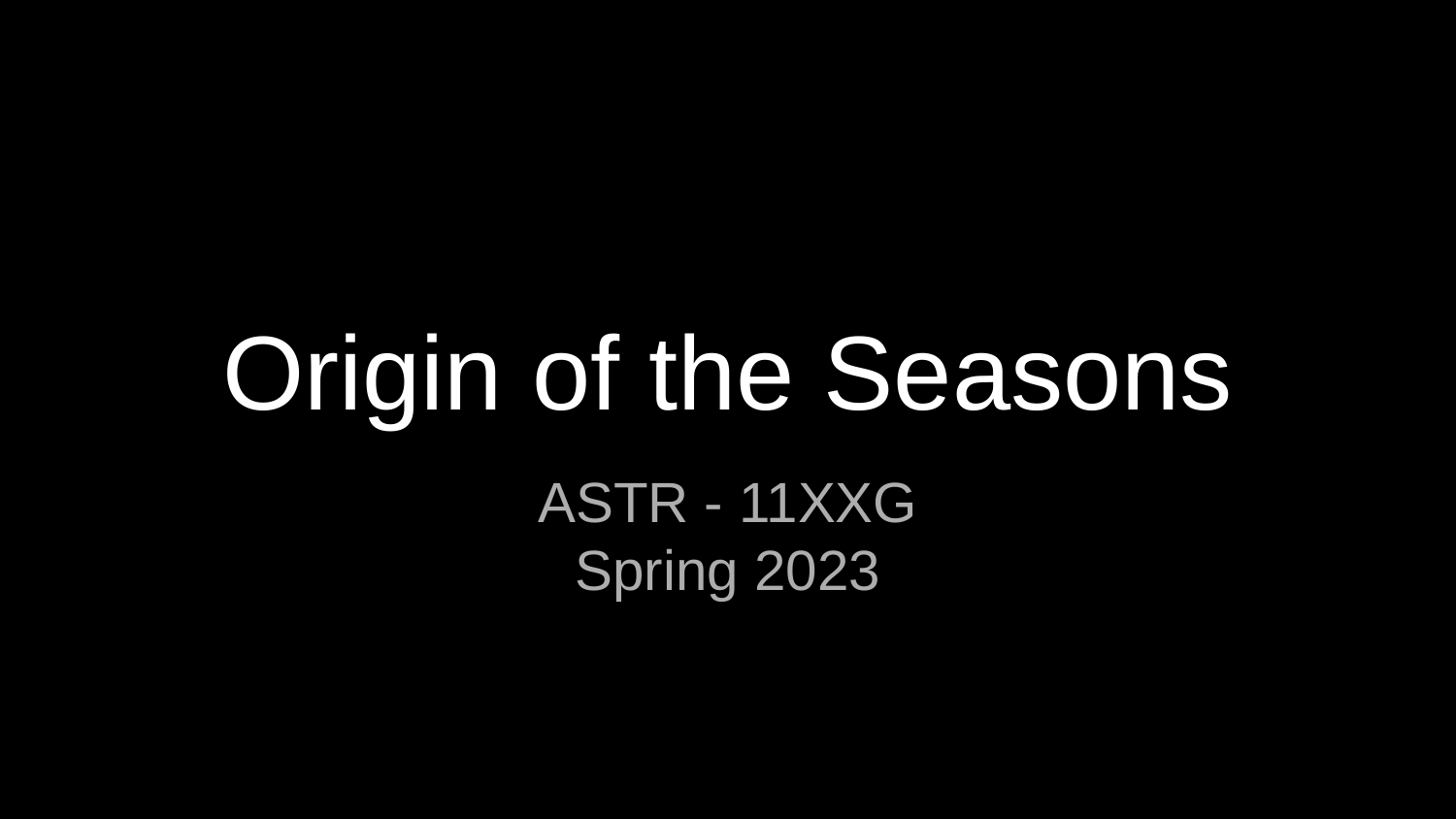

Origin of the Seasons
ASTR - 11XXG
Spring 2023